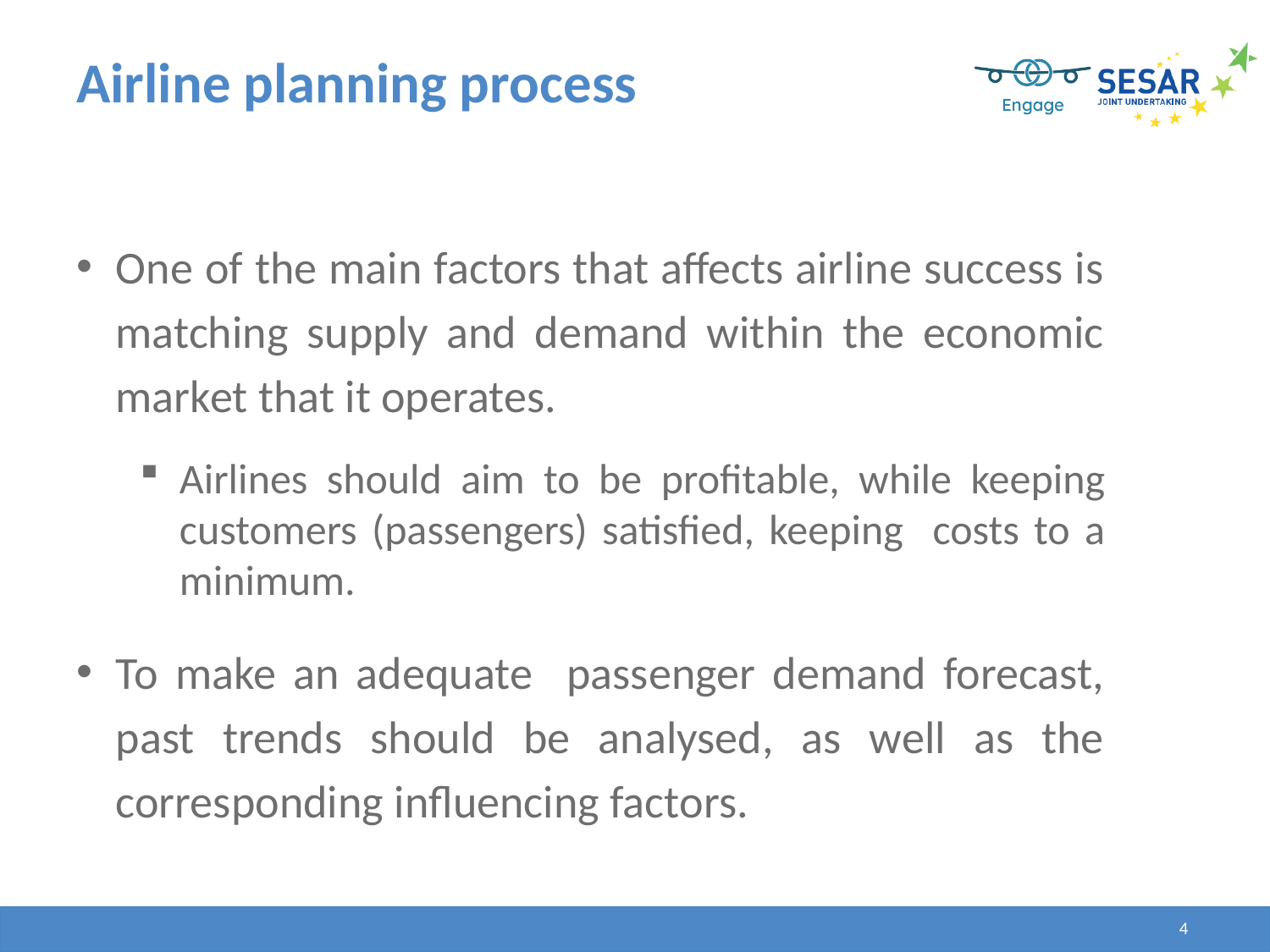

# Airline planning process
One of the main factors that affects airline success is matching supply and demand within the economic market that it operates.
Airlines should aim to be profitable, while keeping customers (passengers) satisfied, keeping  costs to a minimum.
To make an adequate  passenger demand forecast, past trends should be analysed, as well as the corresponding influencing factors.
4